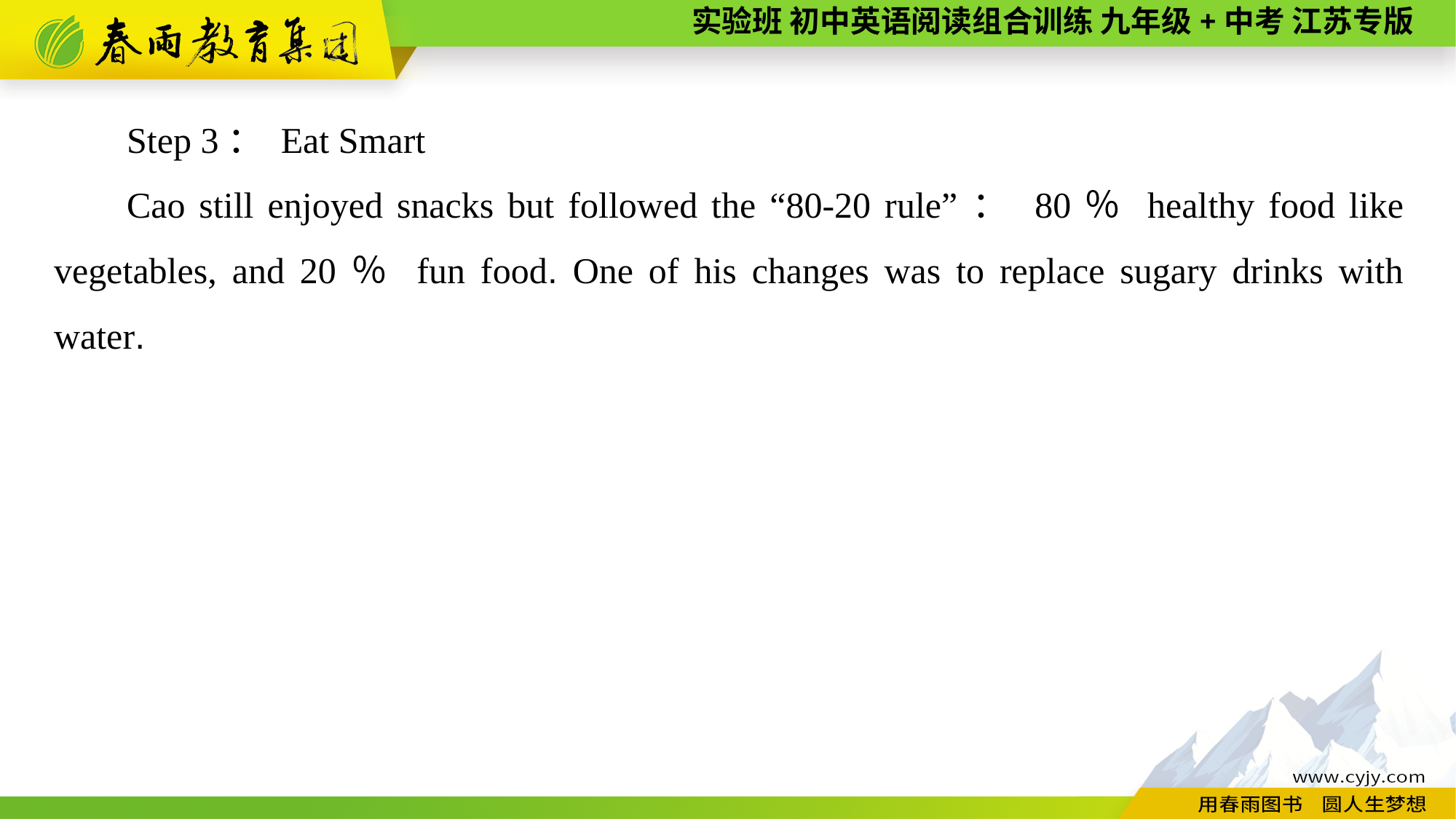

Step 3： Eat Smart
Cao still enjoyed snacks but followed the “80-20 rule”： 80％ healthy food like vegetables, and 20％ fun food. One of his changes was to replace sugary drinks with water.